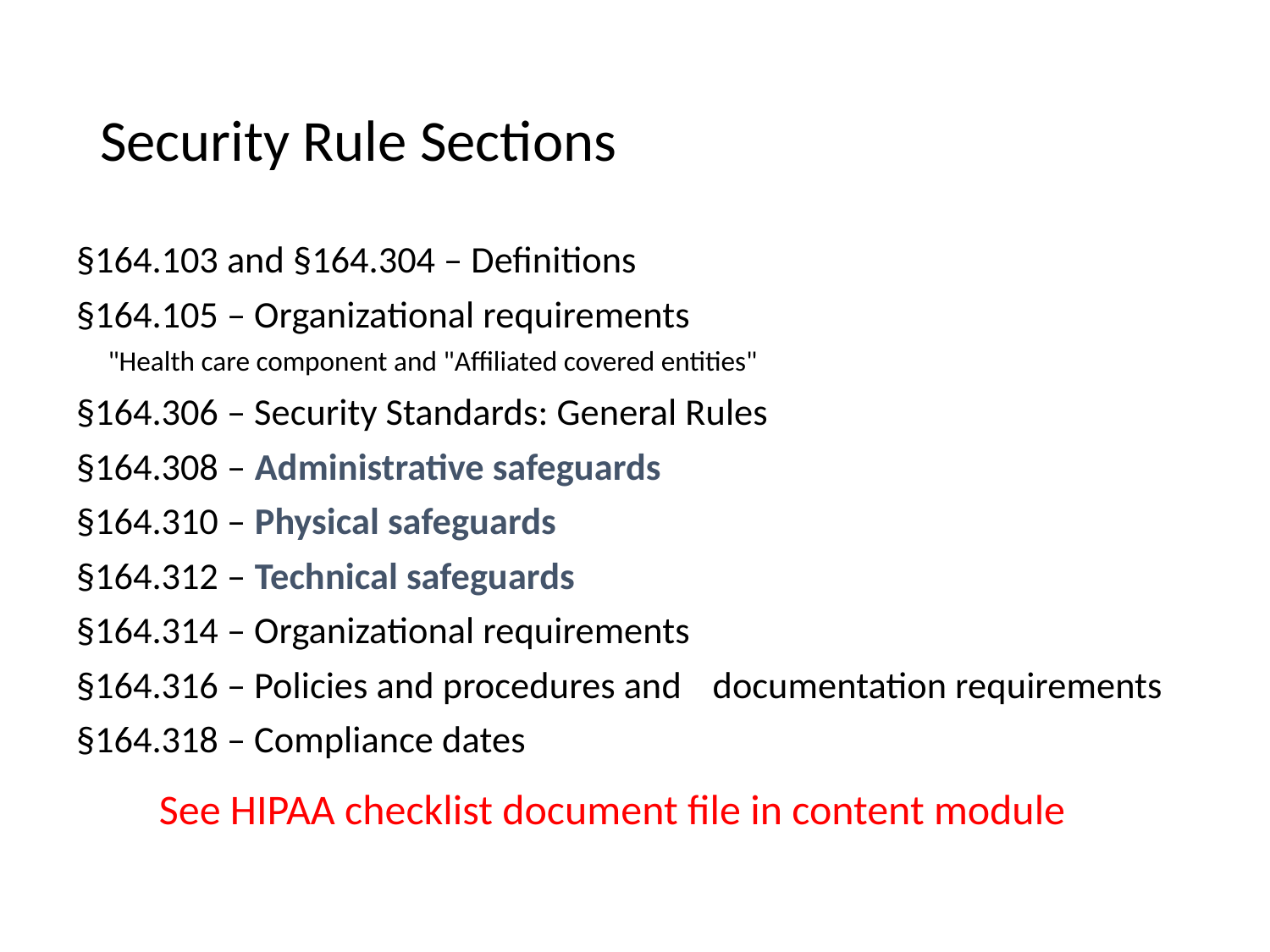

# Security Rule Sections
§164.103 and §164.304 – Definitions
§164.105 – Organizational requirements
     "Health care component and "Affiliated covered entities"
§164.306 – Security Standards: General Rules
§164.308 – Administrative safeguards
§164.310 – Physical safeguards
§164.312 – Technical safeguards
§164.314 – Organizational requirements
§164.316 – Policies and procedures and 				documentation requirements
§164.318 – Compliance dates
See HIPAA checklist document file in content module